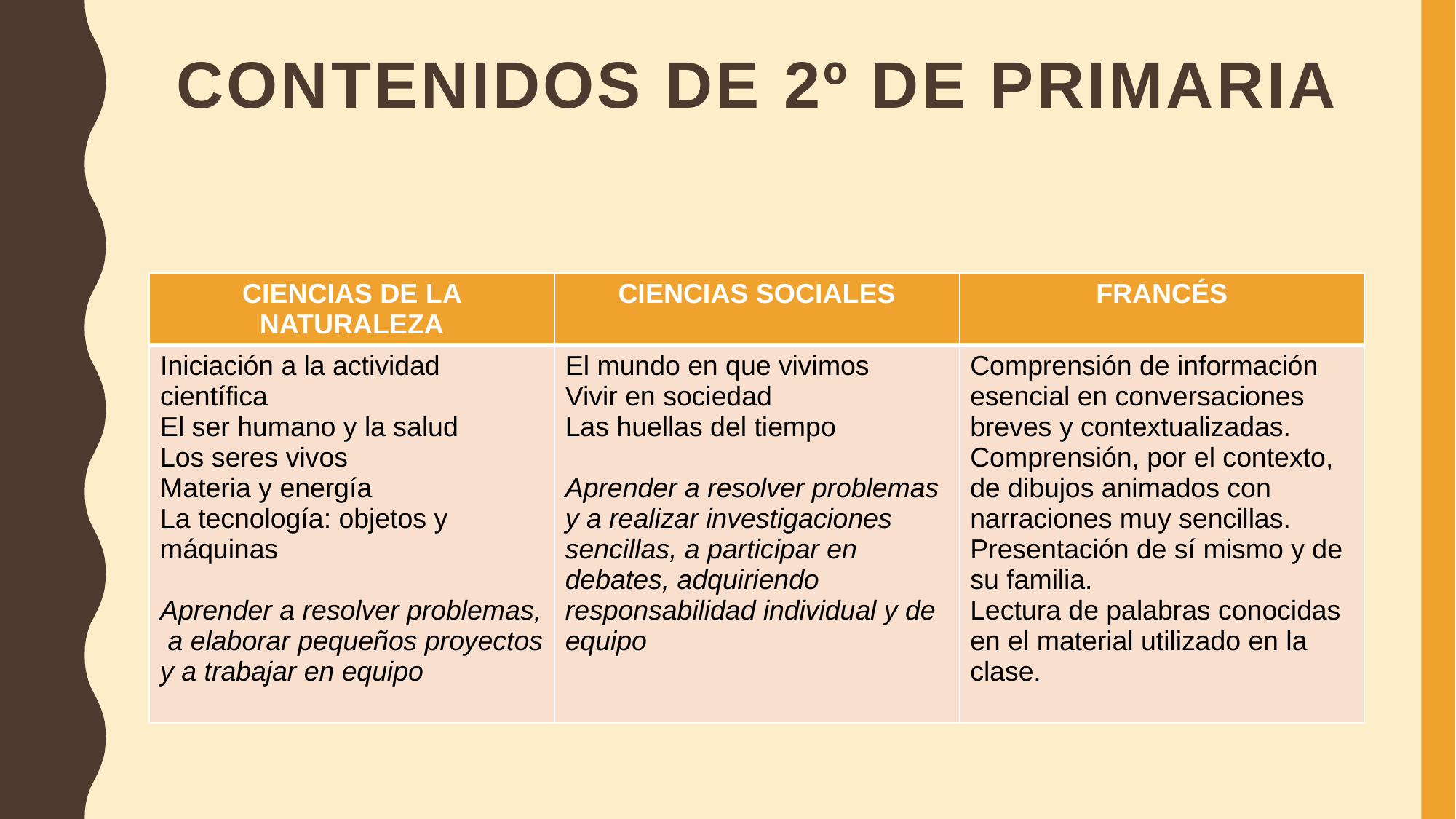

# CONTENIDOS DE 2º DE PRIMARIA
| CIENCIAS DE LA NATURALEZA | CIENCIAS SOCIALES | FRANCÉS |
| --- | --- | --- |
| Iniciación a la actividad científica El ser humano y la salud Los seres vivos Materia y energía La tecnología: objetos y máquinas Aprender a resolver problemas, a elaborar pequeños proyectos y a trabajar en equipo | El mundo en que vivimos Vivir en sociedad Las huellas del tiempo Aprender a resolver problemas y a realizar investigaciones sencillas, a participar en debates, adquiriendo responsabilidad individual y de equipo | Comprensión de información esencial en conversaciones breves y contextualizadas. Comprensión, por el contexto, de dibujos animados con narraciones muy sencillas. Presentación de sí mismo y de su familia. Lectura de palabras conocidas en el material utilizado en la clase. |